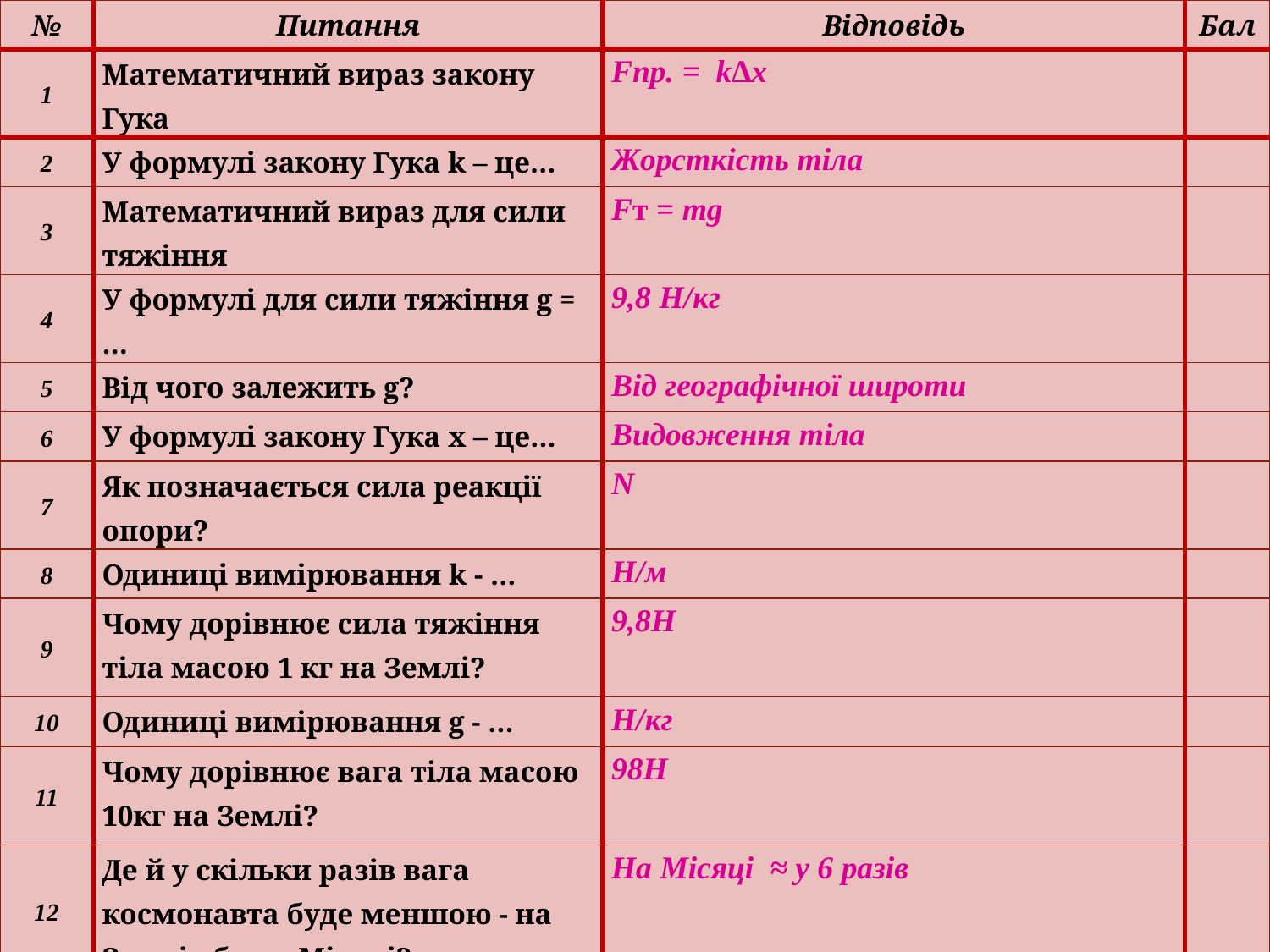

| № | Питання | Відповідь | Бал |
| --- | --- | --- | --- |
| 1 | Математичний вираз закону Гука | Fпр. = k∆x |  |
| 2 | У формулі закону Гука k – це… | Жорсткість тіла |  |
| 3 | Математичний вираз для сили тяжіння | Fт = mg |  |
| 4 | У формулі для сили тяжіння g = … | 9,8 Н/кг |  |
| 5 | Від чого залежить g? | Від географічної широти |  |
| 6 | У формулі закону Гука х – це… | Видовження тіла |  |
| 7 | Як позначається сила реакції опори? | N |  |
| 8 | Одиниці вимірювання k - … | Н/м |  |
| 9 | Чому дорівнює сила тяжіння тіла масою 1 кг на Землі? | 9,8Н |  |
| 10 | Одиниці вимірювання g - … | Н/кг |  |
| 11 | Чому дорівнює вага тіла масою 10кг на Землі? | 98Н |  |
| 12 | Де й у скільки разів вага космонавта буде меншою - на Землі або на Місяці? | На Місяці ≈ у 6 разів |  |
| Всього |  |  |  |